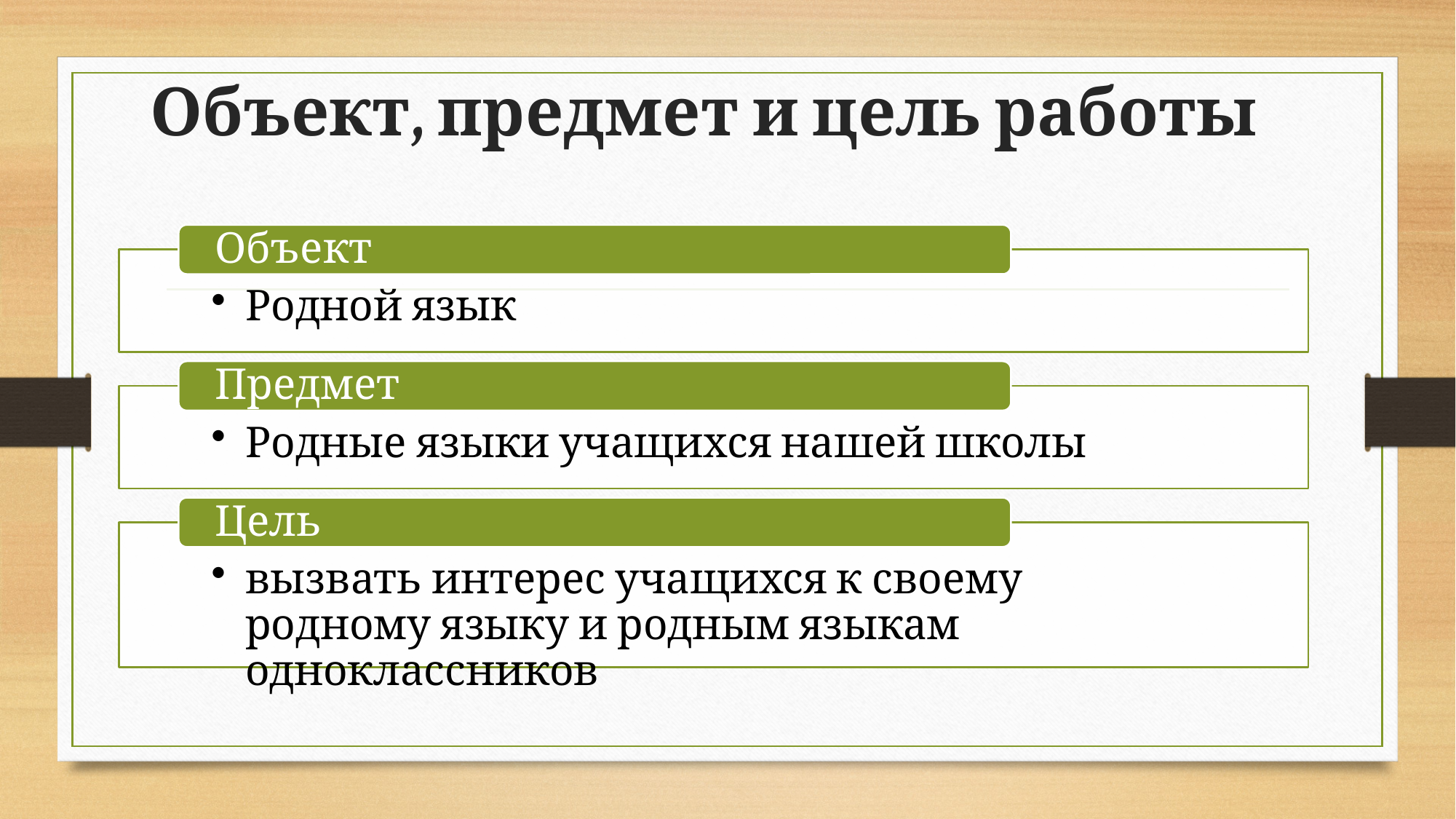

# Объект, предмет и цель работы
Родной язык
Объект
Родные языки учащихся нашей школы
Предмет
вызвать интерес учащихся к своему родному языку и родным языкам одноклассников
Цель